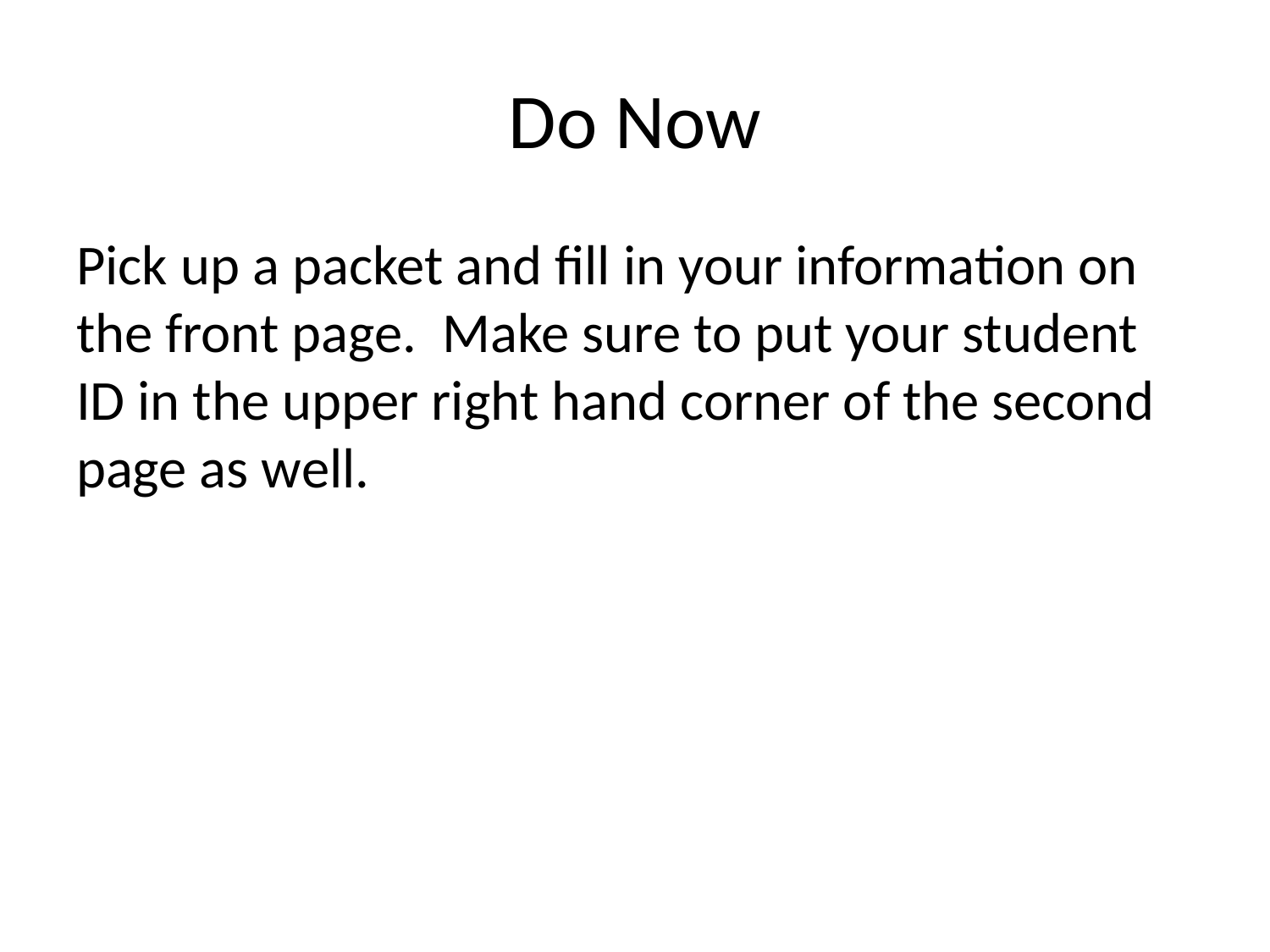

# Do Now
Pick up a packet and fill in your information on the front page.  Make sure to put your student ID in the upper right hand corner of the second page as well.